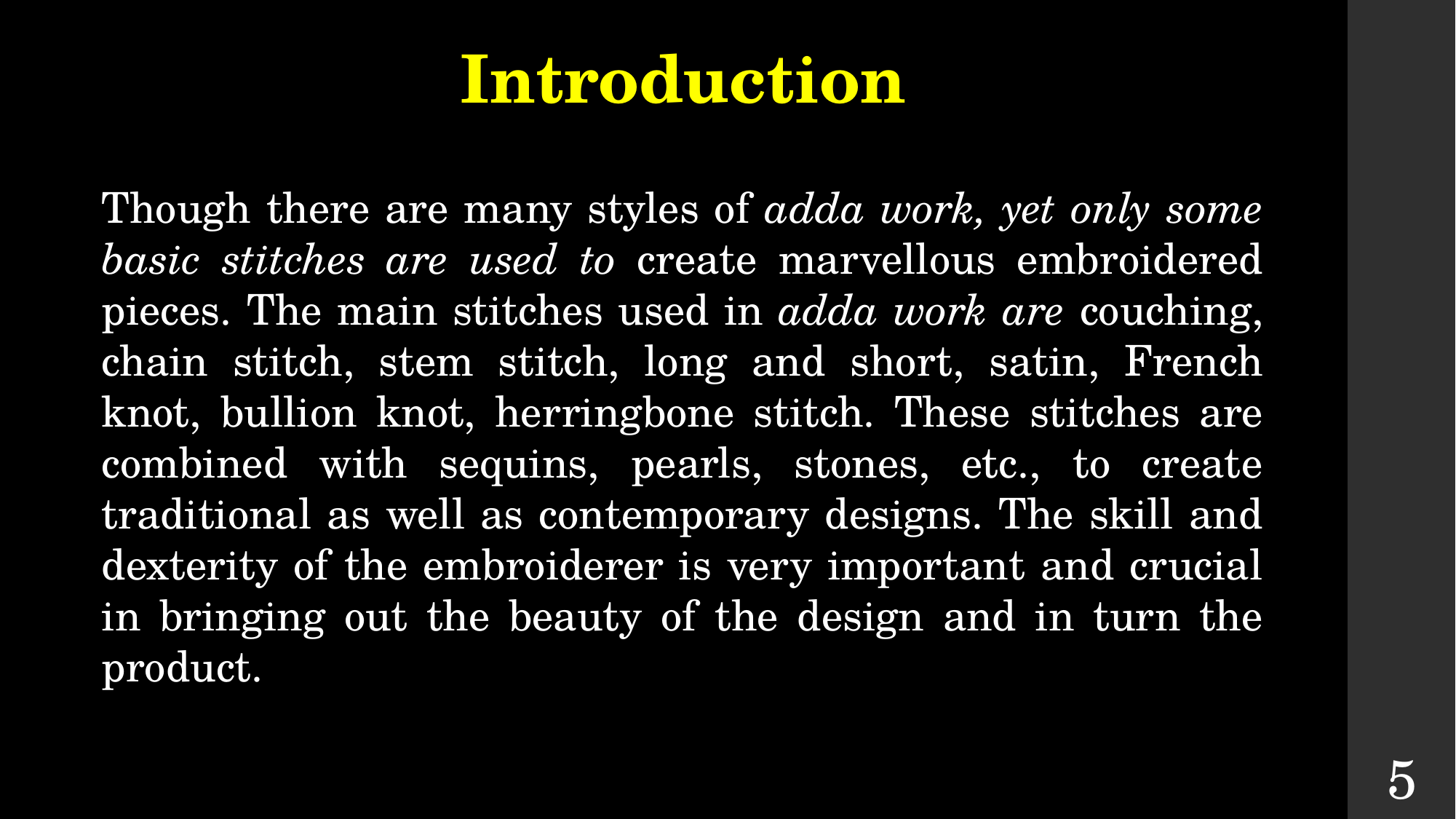

Introduction
Though there are many styles of adda work, yet only some basic stitches are used to create marvellous embroidered pieces. The main stitches used in adda work are couching, chain stitch, stem stitch, long and short, satin, French knot, bullion knot, herringbone stitch. These stitches are combined with sequins, pearls, stones, etc., to create traditional as well as contemporary designs. The skill and dexterity of the embroiderer is very important and crucial in bringing out the beauty of the design and in turn the product.
5